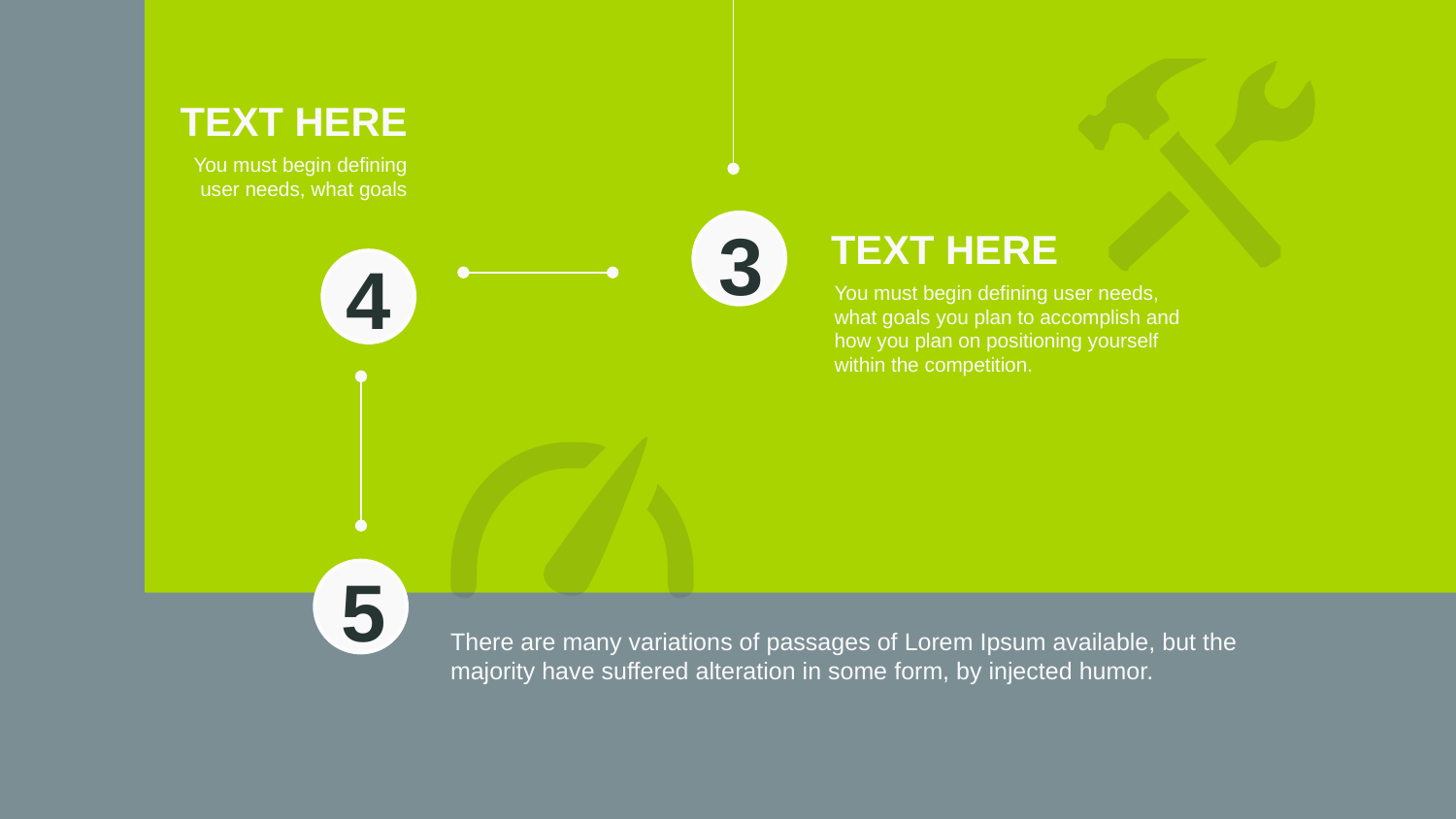

TEXT HERE
You must begin defining user needs, what goals
3

TEXT HERE
4

You must begin defining user needs, what goals you plan to accomplish and how you plan on positioning yourself within the competition.

5

There are many variations of passages of Lorem Ipsum available, but the majority have suffered alteration in some form, by injected humor.